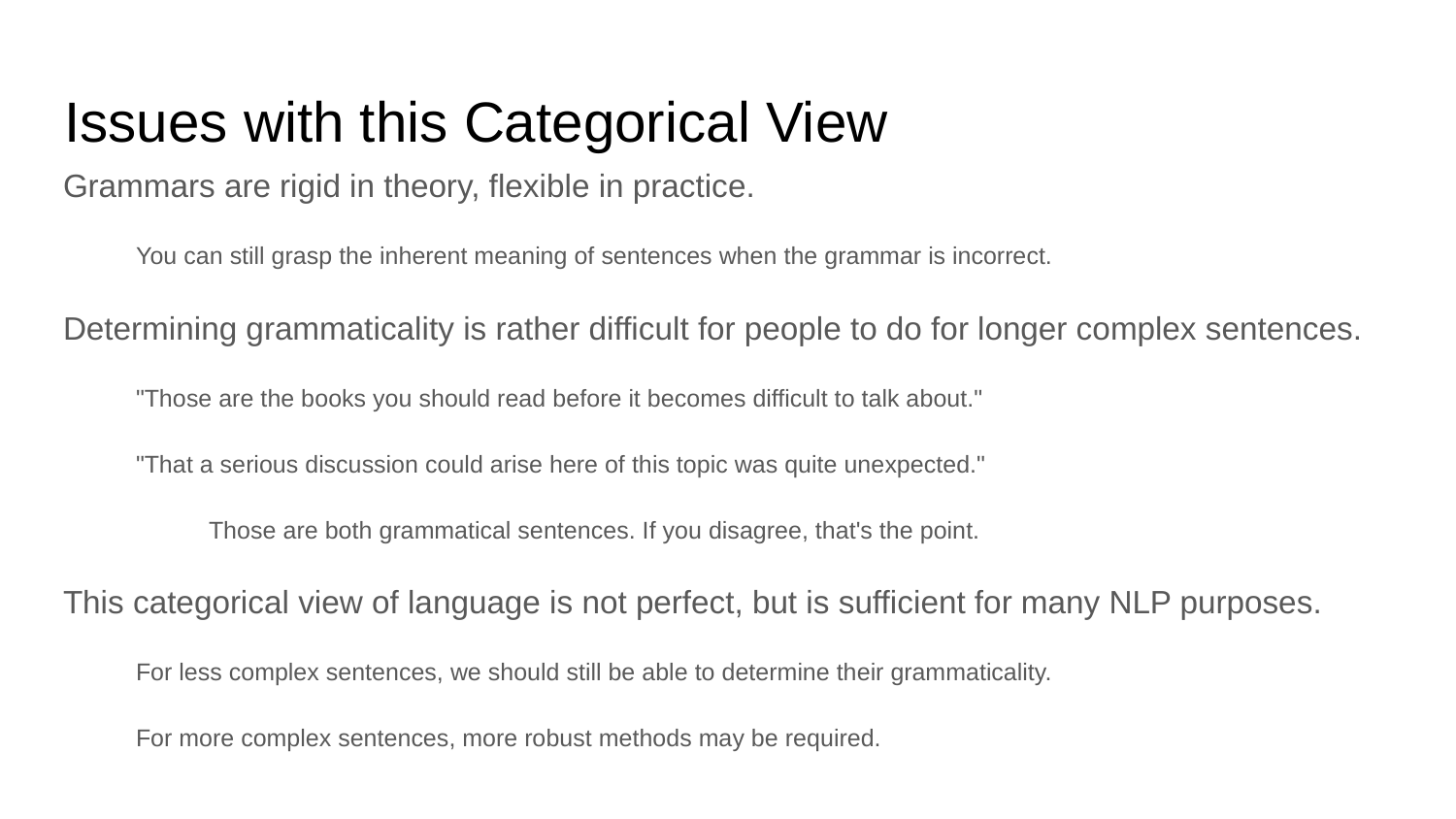

# Issues with this Categorical View
Grammars are rigid in theory, flexible in practice.
You can still grasp the inherent meaning of sentences when the grammar is incorrect.
Determining grammaticality is rather difficult for people to do for longer complex sentences.
"Those are the books you should read before it becomes difficult to talk about."
"That a serious discussion could arise here of this topic was quite unexpected."
Those are both grammatical sentences. If you disagree, that's the point.
This categorical view of language is not perfect, but is sufficient for many NLP purposes.
For less complex sentences, we should still be able to determine their grammaticality.
For more complex sentences, more robust methods may be required.